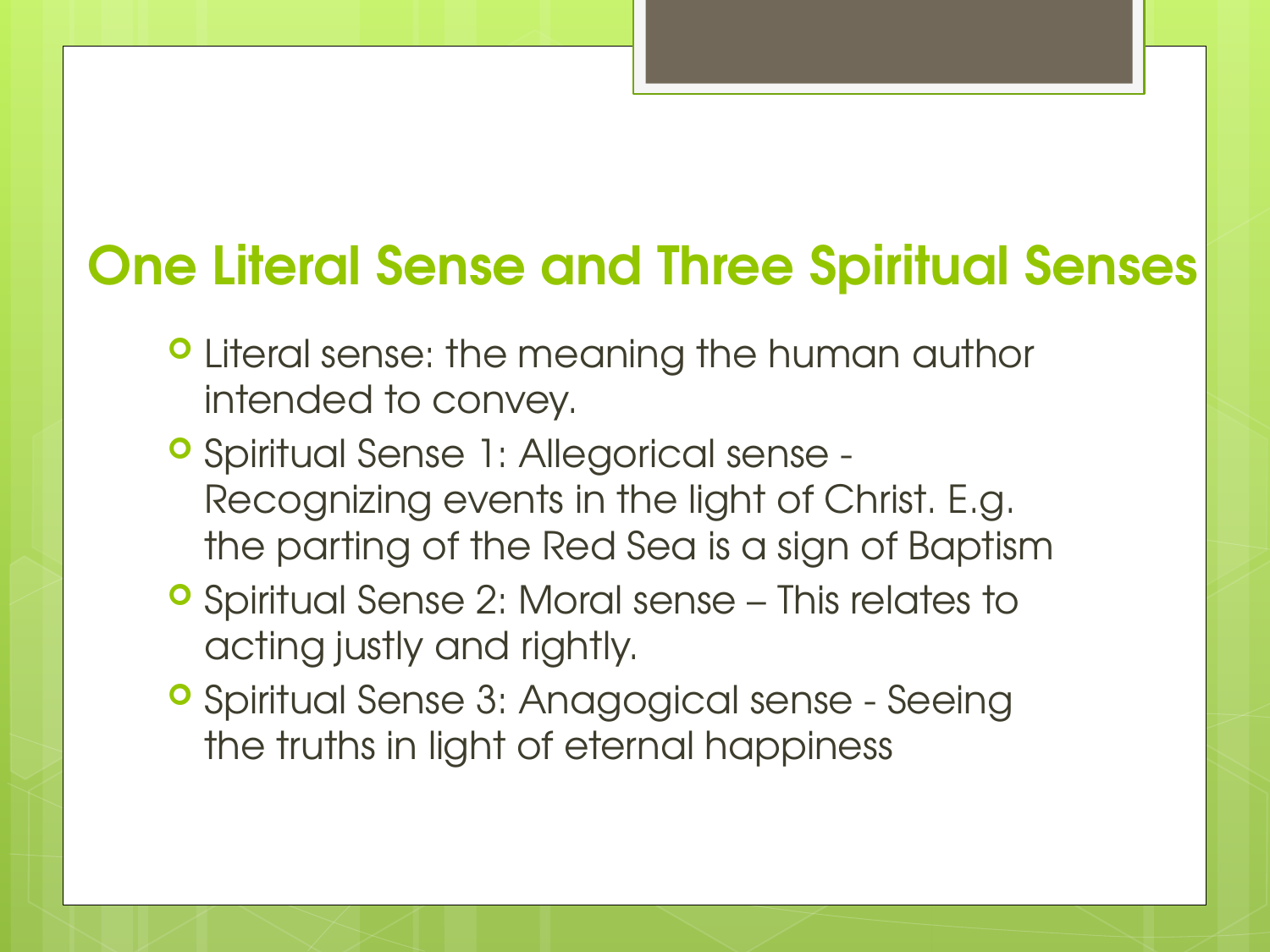

# One Literal Sense and Three Spiritual Senses
Literal sense: the meaning the human author intended to convey.
Spiritual Sense 1: Allegorical sense - Recognizing events in the light of Christ. E.g. the parting of the Red Sea is a sign of Baptism
Spiritual Sense 2: Moral sense – This relates to acting justly and rightly.
Spiritual Sense 3: Anagogical sense - Seeing the truths in light of eternal happiness